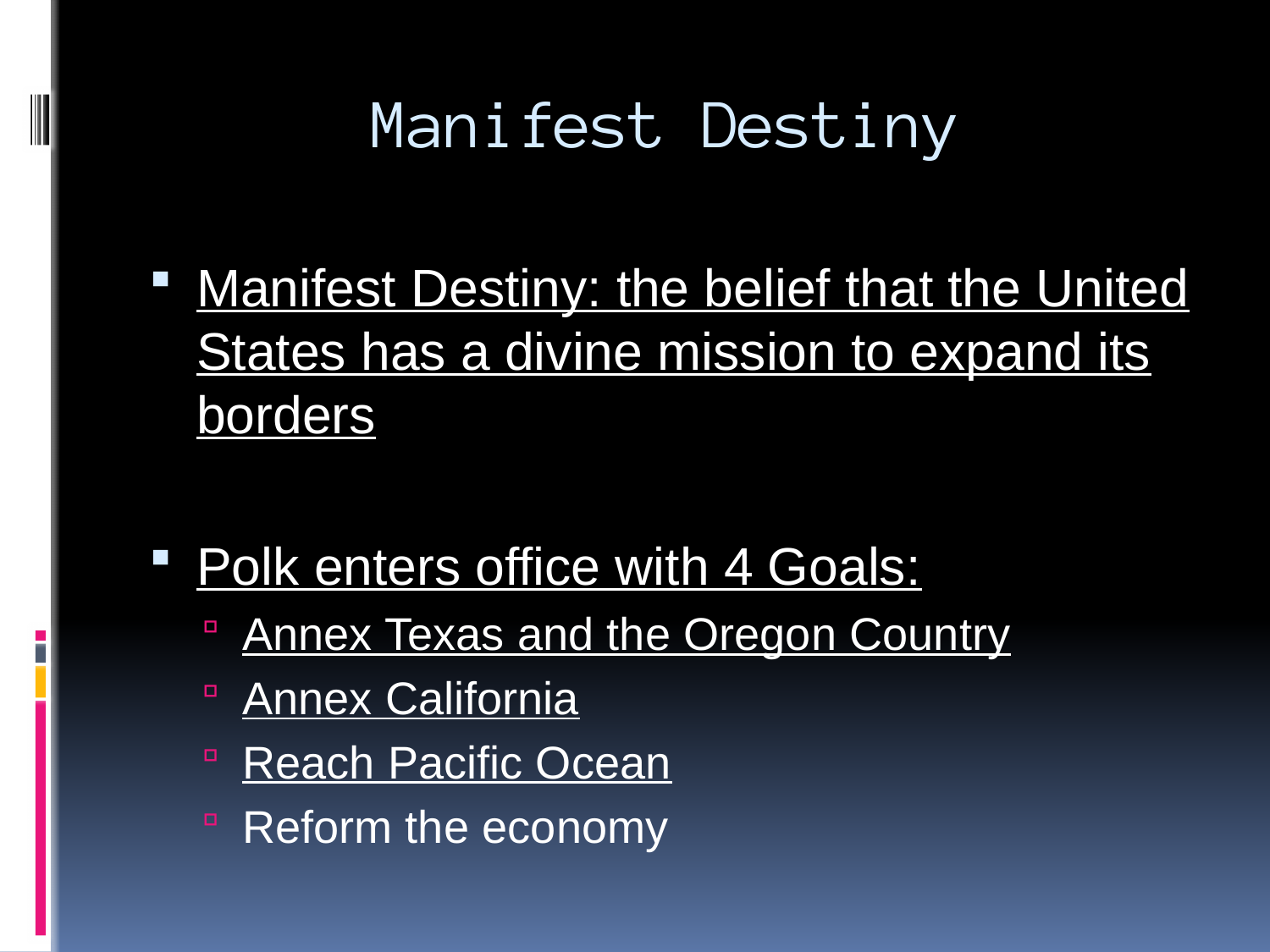

# Manifest Destiny
Manifest Destiny: the belief that the United States has a divine mission to expand its borders

Polk enters office with 4 Goals:
Annex Texas and the Oregon Country
Annex California
Reach Pacific Ocean
Reform the economy